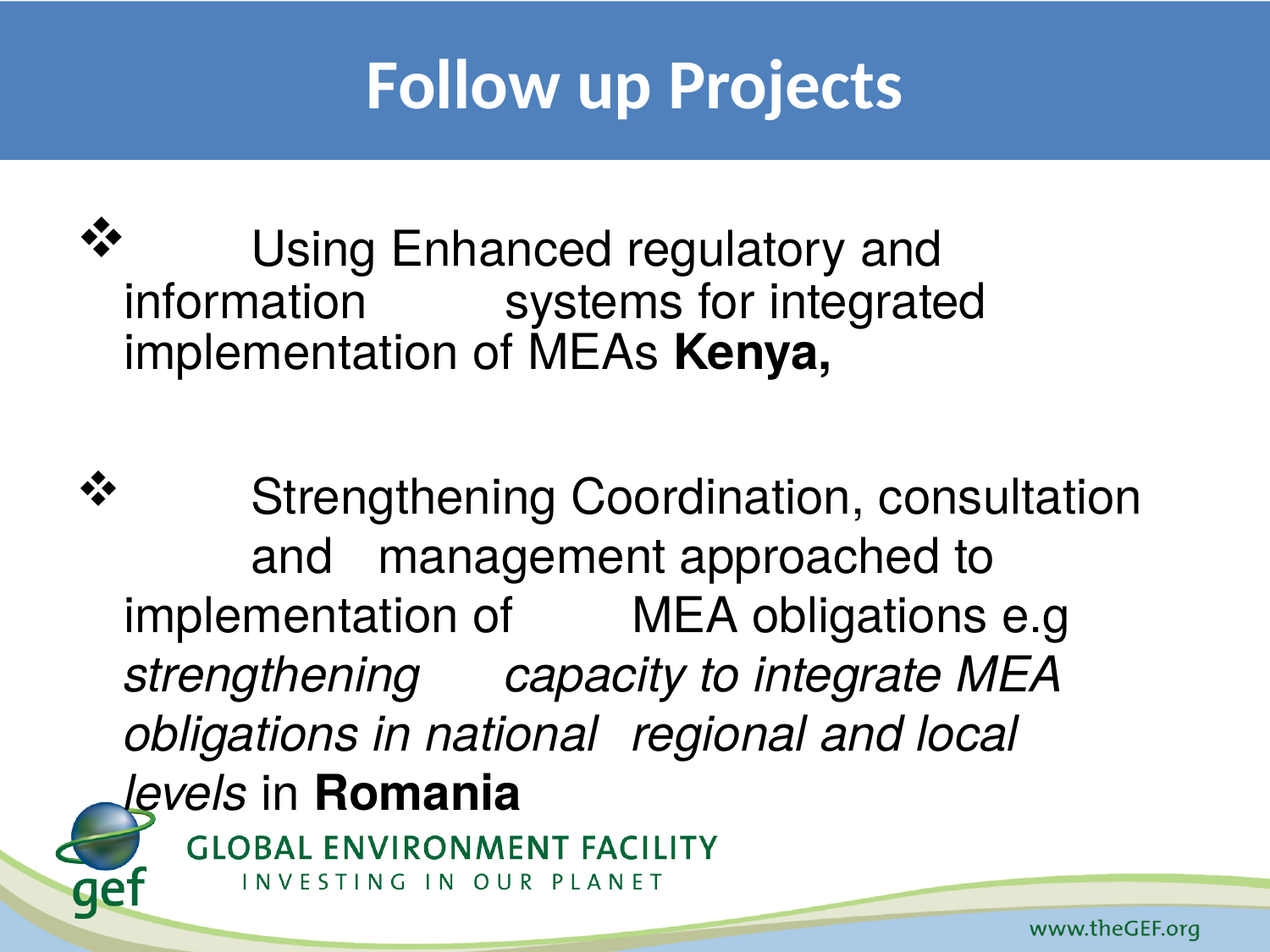

Follow up Projects

	Using Enhanced regulatory and 	information 	systems for integrated 	implementation of MEAs Kenya,

	Strengthening Coordination, consultation 	and 	management approached to 	implementation of 	MEA obligations e.g 	strengthening 	capacity to integrate MEA 	obligations in national 	regional and local 	levels in Romania